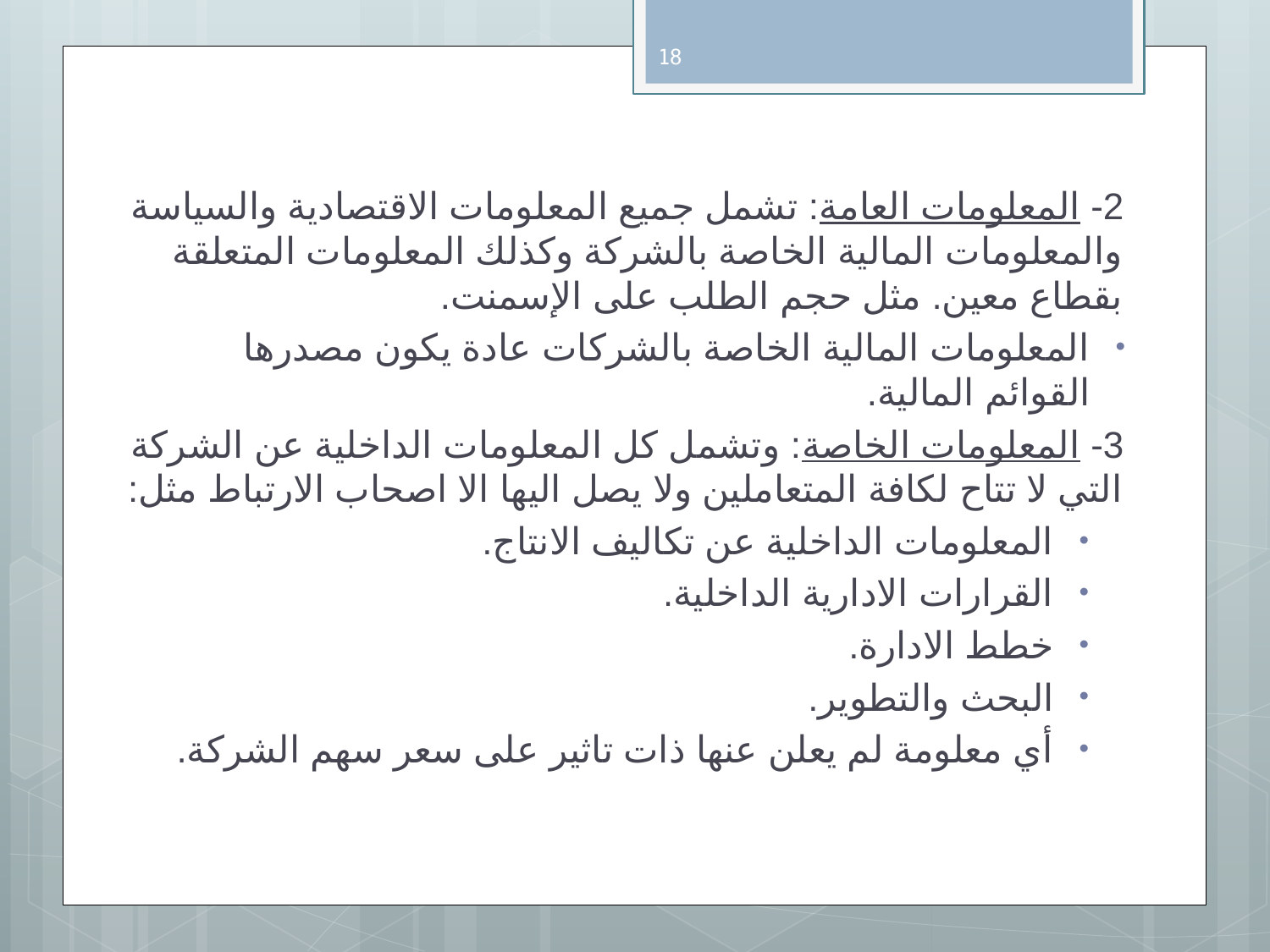

18
2- المعلومات العامة: تشمل جميع المعلومات الاقتصادية والسياسة والمعلومات المالية الخاصة بالشركة وكذلك المعلومات المتعلقة بقطاع معين. مثل حجم الطلب على الإسمنت.
المعلومات المالية الخاصة بالشركات عادة يكون مصدرها القوائم المالية.
3- المعلومات الخاصة: وتشمل كل المعلومات الداخلية عن الشركة التي لا تتاح لكافة المتعاملين ولا يصل اليها الا اصحاب الارتباط مثل:
المعلومات الداخلية عن تكاليف الانتاج.
القرارات الادارية الداخلية.
خطط الادارة.
البحث والتطوير.
أي معلومة لم يعلن عنها ذات تاثير على سعر سهم الشركة.